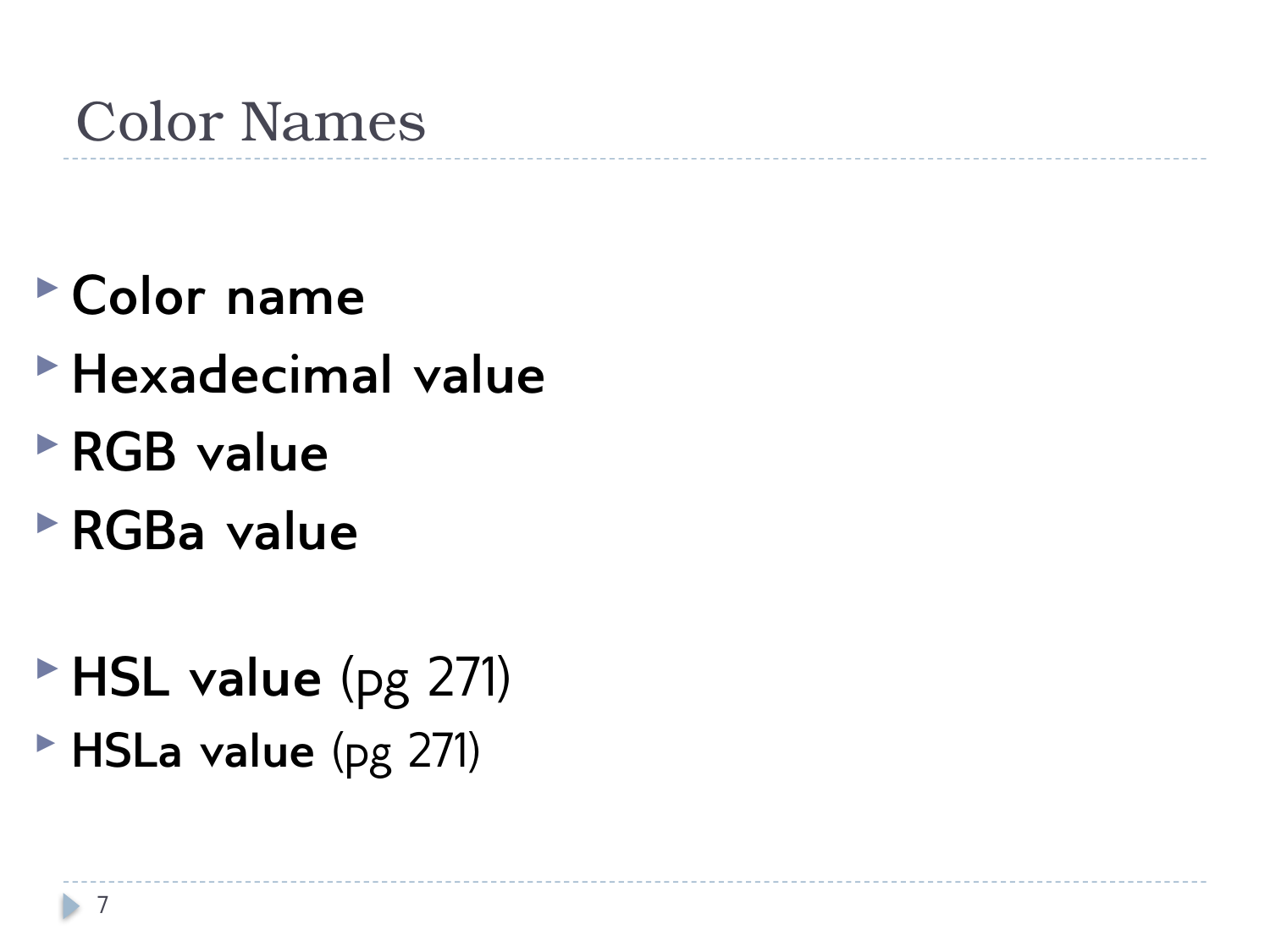

# Color Names

Color name
Hexadecimal value
RGB value
RGBa value
HSL value (pg 271)
HSLa value (pg 271)

7